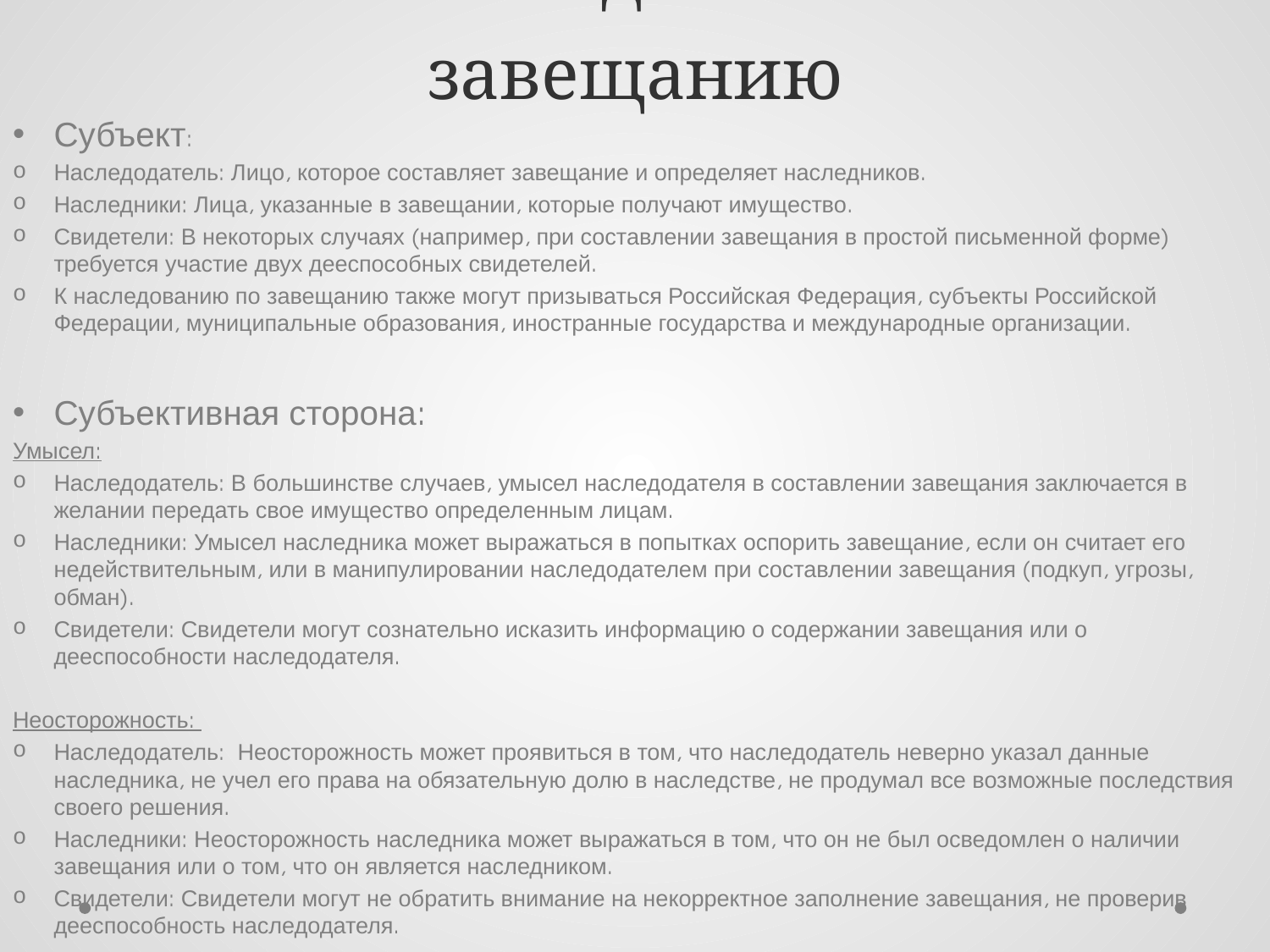

# 67.  Наследование по завещанию
Субъект:
Наследодатель: Лицо, которое составляет завещание и определяет наследников.
Наследники: Лица, указанные в завещании, которые получают имущество.
Свидетели: В некоторых случаях (например, при составлении завещания в простой письменной форме) требуется участие двух дееспособных свидетелей.
К наследованию по завещанию также могут призываться Российская Федерация, субъекты Российской Федерации, муниципальные образования, иностранные государства и международные организации.

Субъективная сторона:
Умысел:
Наследодатель: В большинстве случаев, умысел наследодателя в составлении завещания заключается в желании передать свое имущество определенным лицам.
Наследники: Умысел наследника может выражаться в попытках оспорить завещание, если он считает его недействительным, или в манипулировании наследодателем при составлении завещания (подкуп, угрозы, обман).
Свидетели: Свидетели могут сознательно исказить информацию о содержании завещания или о дееспособности наследодателя.

Неосторожность:
Наследодатель:  Неосторожность может проявиться в том, что наследодатель неверно указал данные наследника, не учел его права на обязательную долю в наследстве, не продумал все возможные последствия своего решения.
Наследники: Неосторожность наследника может выражаться в том, что он не был осведомлен о наличии завещания или о том, что он является наследником.
Свидетели: Свидетели могут не обратить внимание на некорректное заполнение завещания, не проверив дееспособность наследодателя.